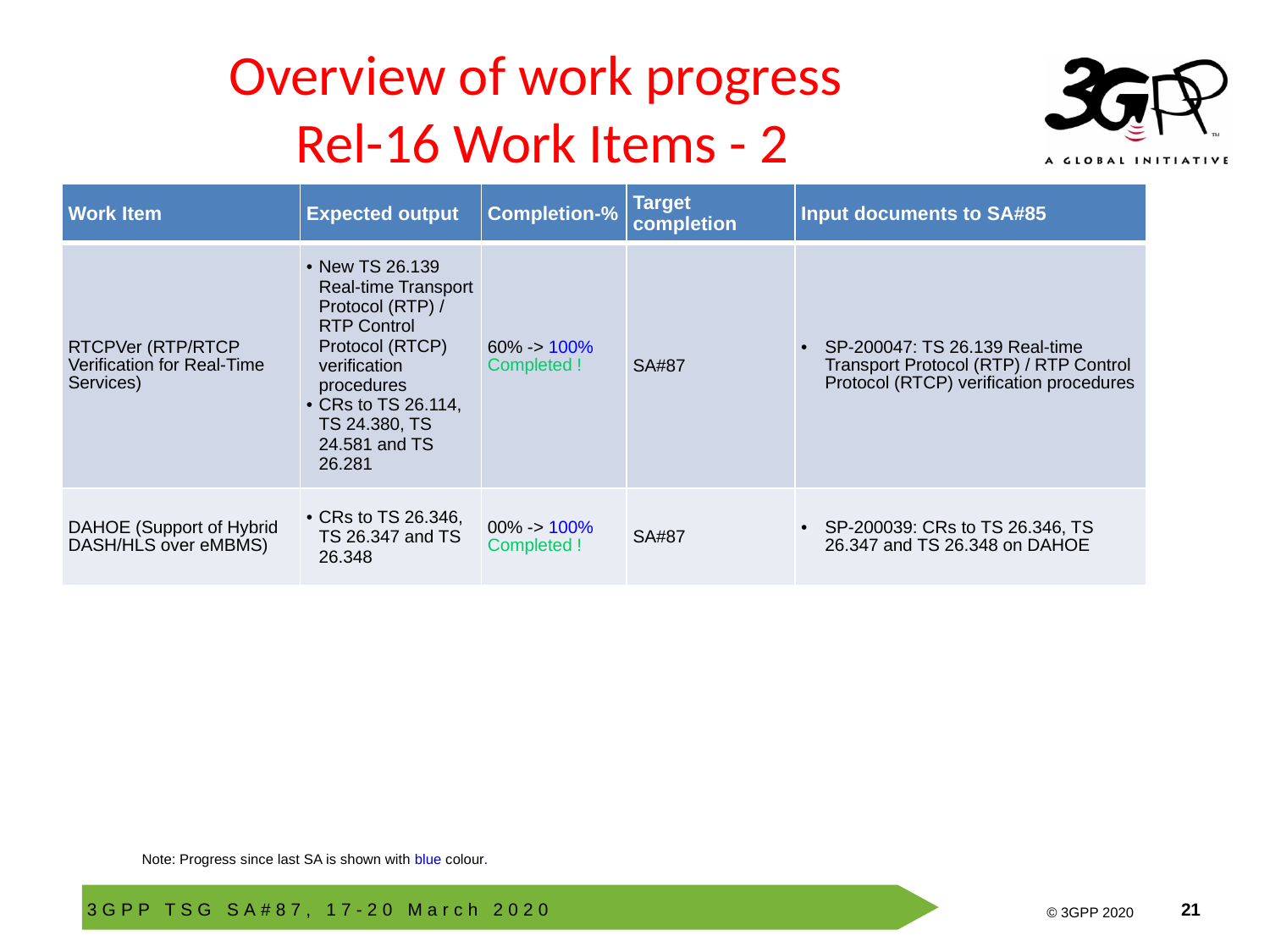

# Overview of work progress Rel-16 Work Items - 2
| Work Item | Expected output | Completion-% | Target completion | Input documents to SA#85 |
| --- | --- | --- | --- | --- |
| RTCPVer (RTP/RTCP Verification for Real-Time Services) | New TS 26.139 Real-time Transport Protocol (RTP) / RTP Control Protocol (RTCP) verification procedures CRs to TS 26.114, TS 24.380, TS 24.581 and TS 26.281 | 60% -> 100% Completed ! | SA#87 | SP-200047: TS 26.139 Real-time Transport Protocol (RTP) / RTP Control Protocol (RTCP) verification procedures |
| DAHOE (Support of Hybrid DASH/HLS over eMBMS) | CRs to TS 26.346, TS 26.347 and TS 26.348 | 00% -> 100% Completed ! | SA#87 | SP-200039: CRs to TS 26.346, TS 26.347 and TS 26.348 on DAHOE |

Note: Progress since last SA is shown with blue colour.